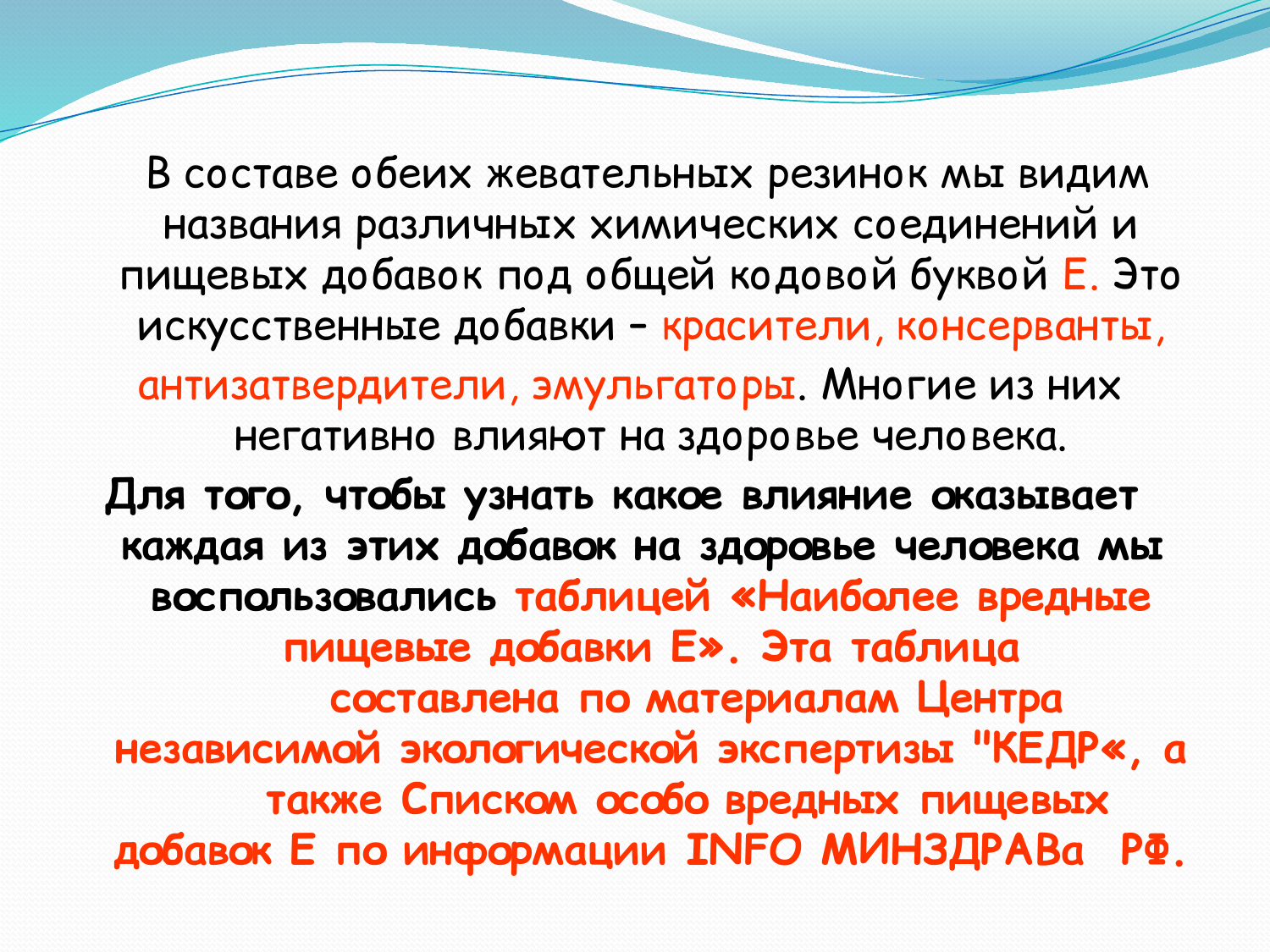

#
   В составе обеих жевательных резинок мы видим названия различных химических соединений и пищевых добавок под общей кодовой буквой Е. Это искусственные добавки – красители, консерванты,
антизатвердители, эмульгаторы. Многие из них негативно влияют на здоровье человека.
Для того, чтобы узнать какое влияние оказывает  каждая из этих добавок на здоровье человека мы  воспользовались таблицей «Наиболее вредные пищевые добавки Е». Эта таблица      составлена по материалам Центра независимой экологической экспертизы "КЕДР«, а
    также Списком особо вредных пищевых добавок Е по информации INFO МИНЗДРАВа  РФ.